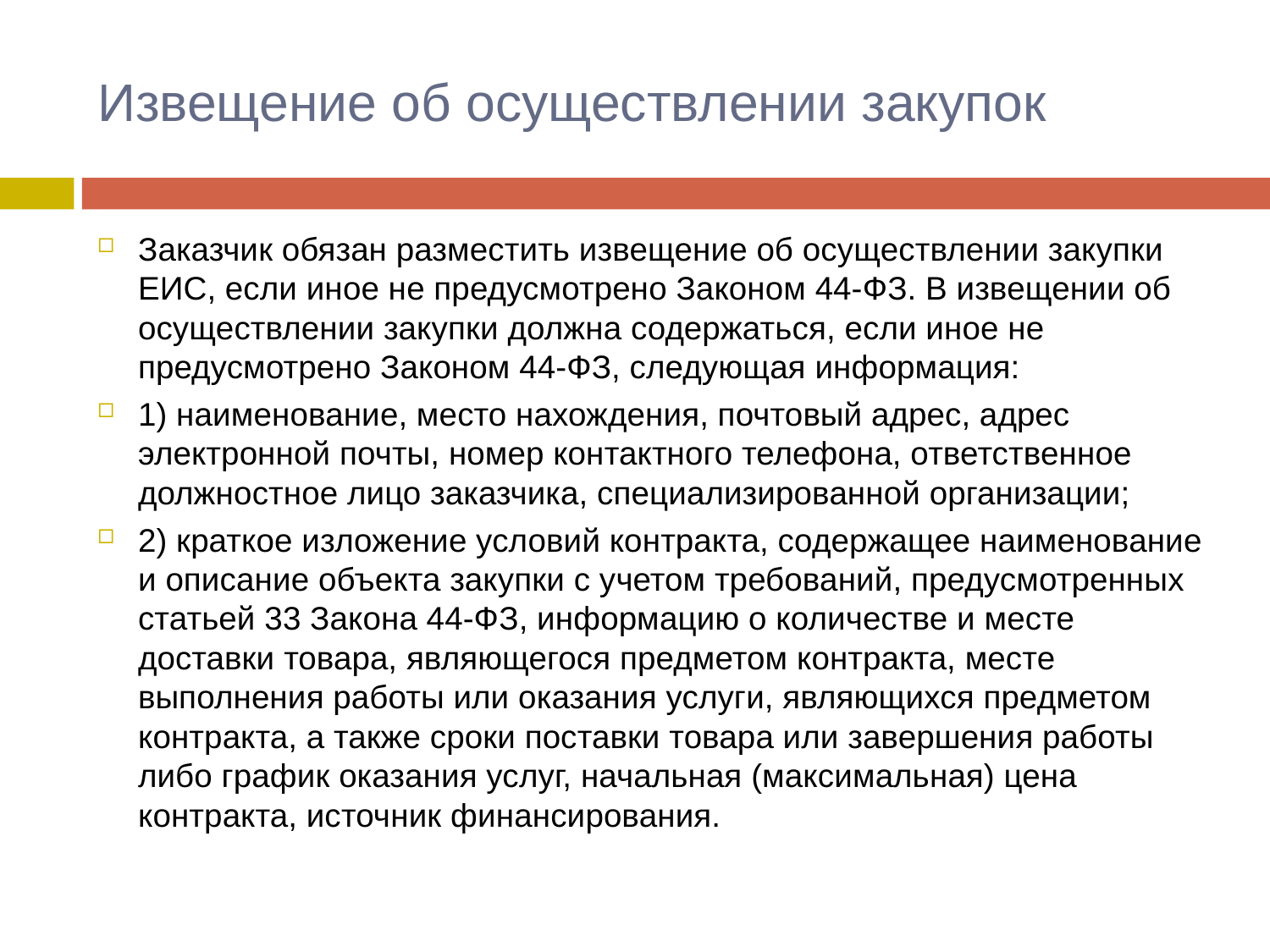

# Извещение об осуществлении закупок
Заказчик обязан разместить извещение об осуществлении закупки ЕИС, если иное не предусмотрено Законом 44-ФЗ. В извещении об осуществлении закупки должна содержаться, если иное не предусмотрено Законом 44-ФЗ, следующая информация:
1) наименование, место нахождения, почтовый адрес, адрес электронной почты, номер контактного телефона, ответственное должностное лицо заказчика, специализированной организации;
2) краткое изложение условий контракта, содержащее наименование и описание объекта закупки с учетом требований, предусмотренных статьей 33 Закона 44-ФЗ, информацию о количестве и месте доставки товара, являющегося предметом контракта, месте выполнения работы или оказания услуги, являющихся предметом контракта, а также сроки поставки товара или завершения работы либо график оказания услуг, начальная (максимальная) цена контракта, источник финансирования.